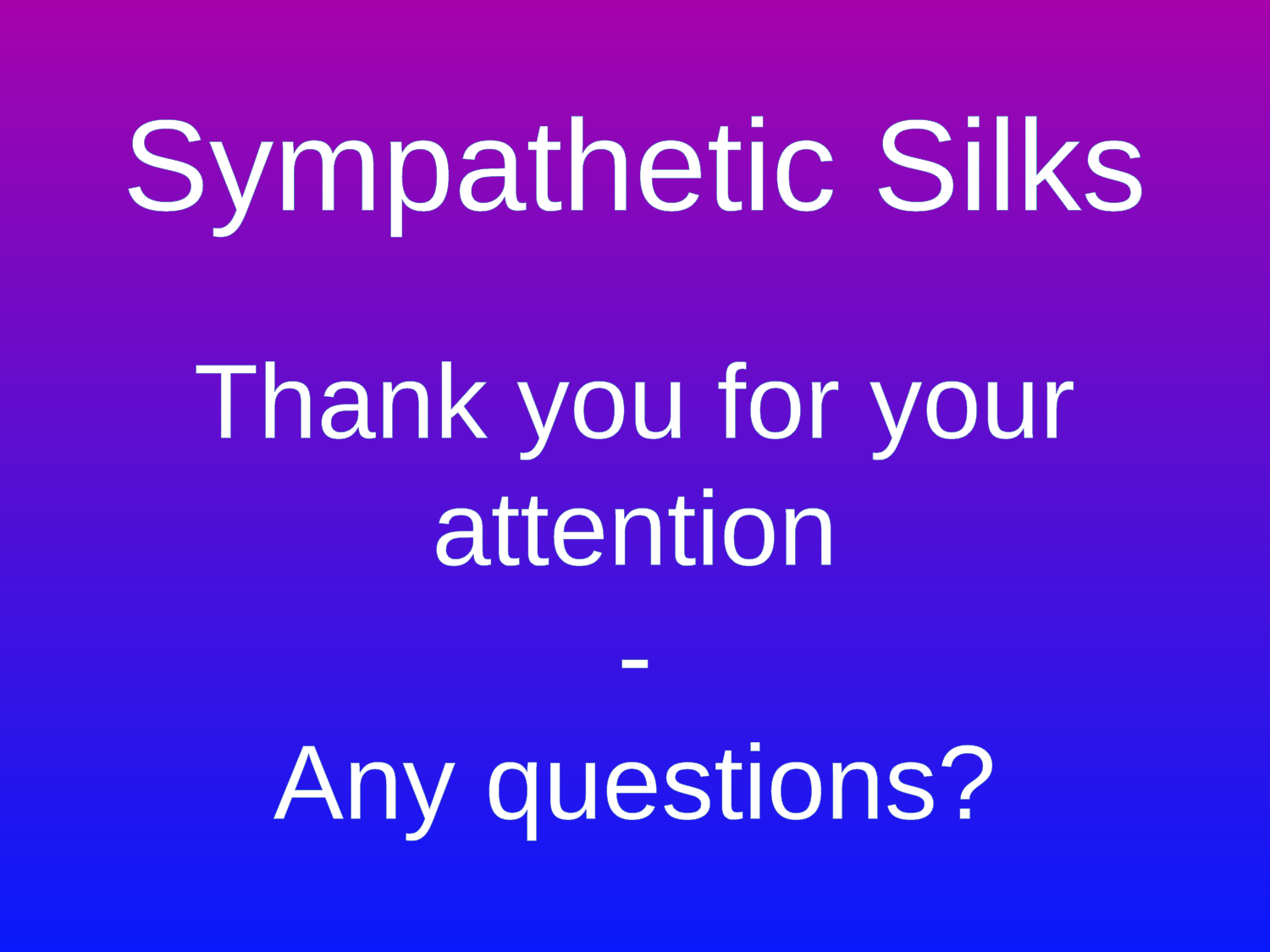

# Sympathetic Silks
Thank you for your attention
-
Any questions?